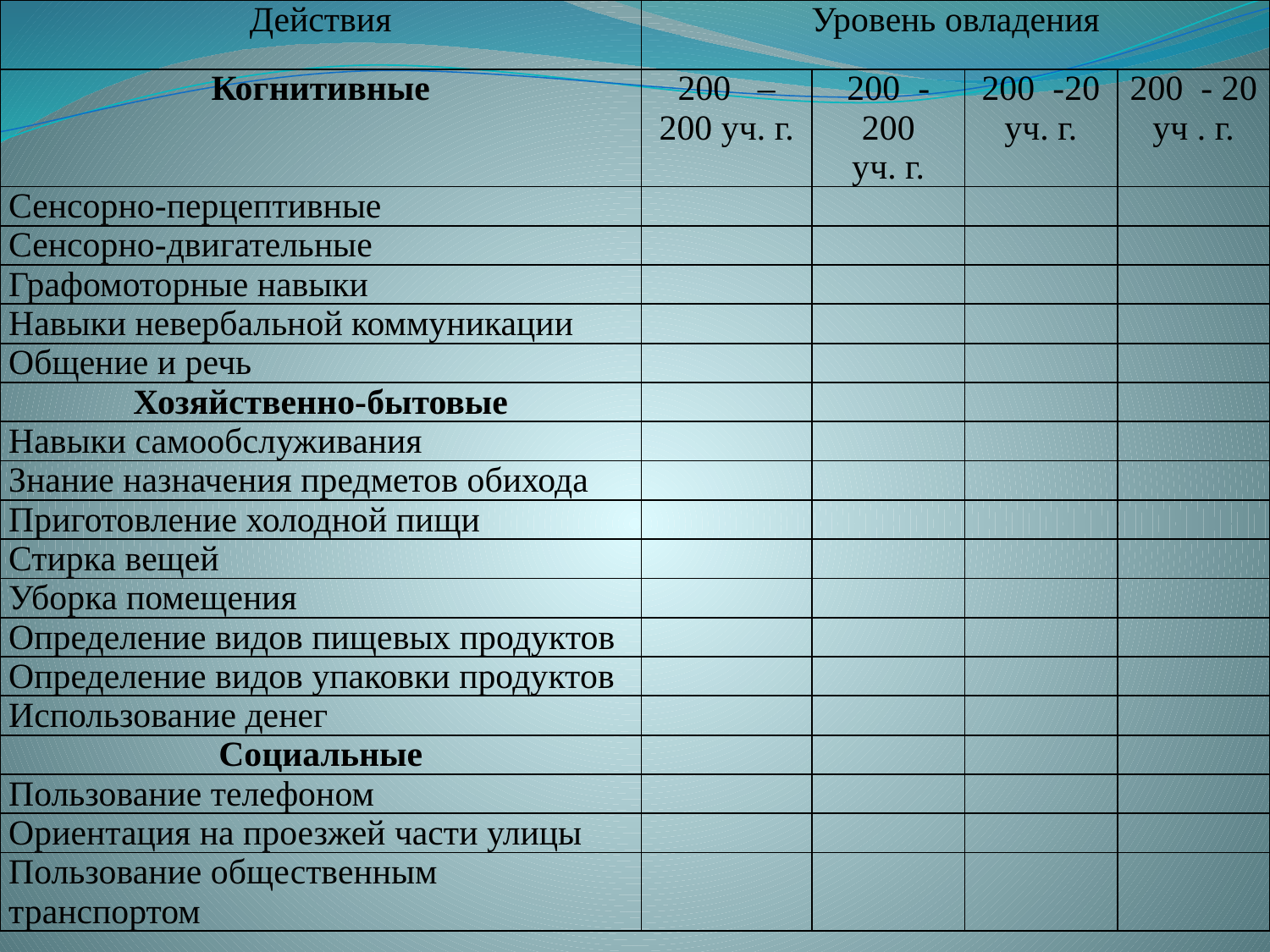

| Действия | Уровень овладения |  |  |  |
| --- | --- | --- | --- | --- |
| Когнитивные | 200 – 200 уч. г. | 200 -200 уч. г. | 200 -20 уч. г. | 200 - 20 уч . г. |
| Сенсорно-перцептивные |  |  |  |  |
| Сенсорно-двигательные |  |  |  |  |
| Графомоторные навыки |  |  |  |  |
| Навыки невербальной коммуникации |  |  |  |  |
| Общение и речь |  |  |  |  |
| Хозяйственно-бытовые |  |  |  |  |
| Навыки самообслуживания |  |  |  |  |
| Знание назначения предметов обихода |  |  |  |  |
| Приготовление холодной пищи |  |  |  |  |
| Стирка вещей |  |  |  |  |
| Уборка помещения |  |  |  |  |
| Определение видов пищевых продуктов |  |  |  |  |
| Определение видов упаковки продуктов |  |  |  |  |
| Использование денег |  |  |  |  |
| Социальные |  |  |  |  |
| Пользование телефоном |  |  |  |  |
| Ориентация на проезжей части улицы |  |  |  |  |
| Пользование общественным транспортом |  |  |  |  |